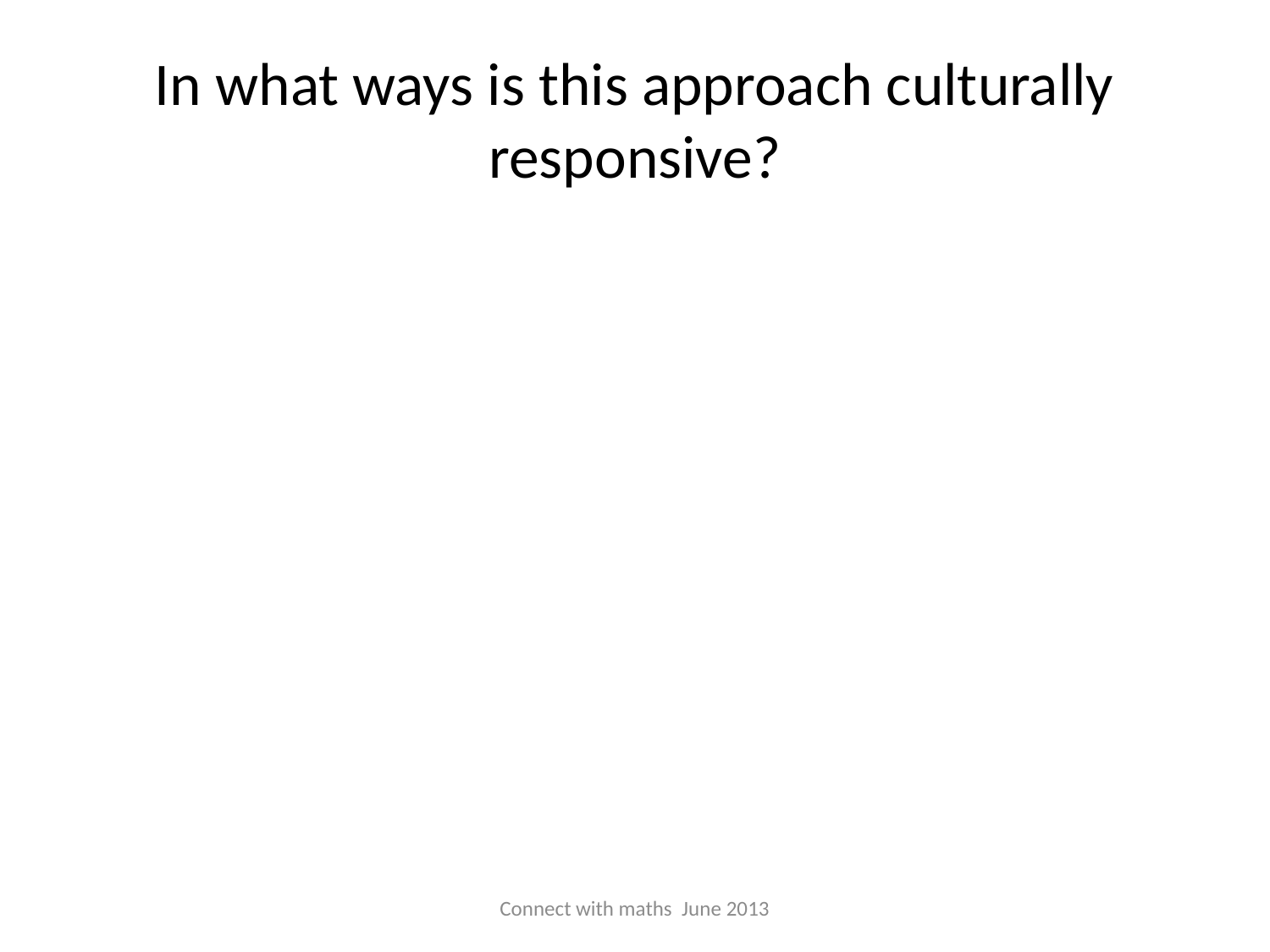

# In what ways is this approach culturally responsive?

Connect with maths  June 2013